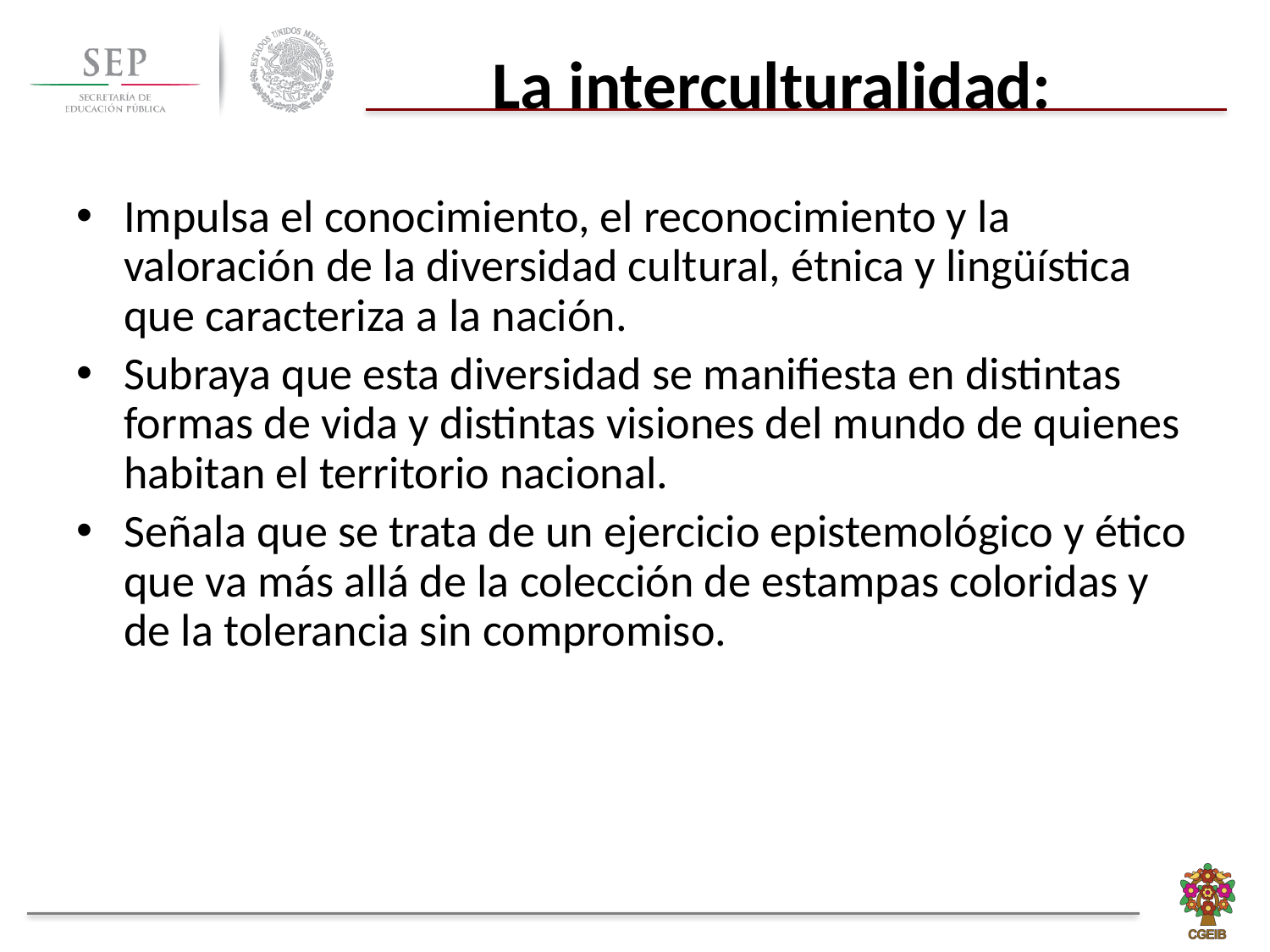

La interculturalidad:
Impulsa el conocimiento, el reconocimiento y la valoración de la diversidad cultural, étnica y lingüística que caracteriza a la nación.
Subraya que esta diversidad se manifiesta en distintas formas de vida y distintas visiones del mundo de quienes habitan el territorio nacional.
Señala que se trata de un ejercicio epistemológico y ético que va más allá de la colección de estampas coloridas y de la tolerancia sin compromiso.